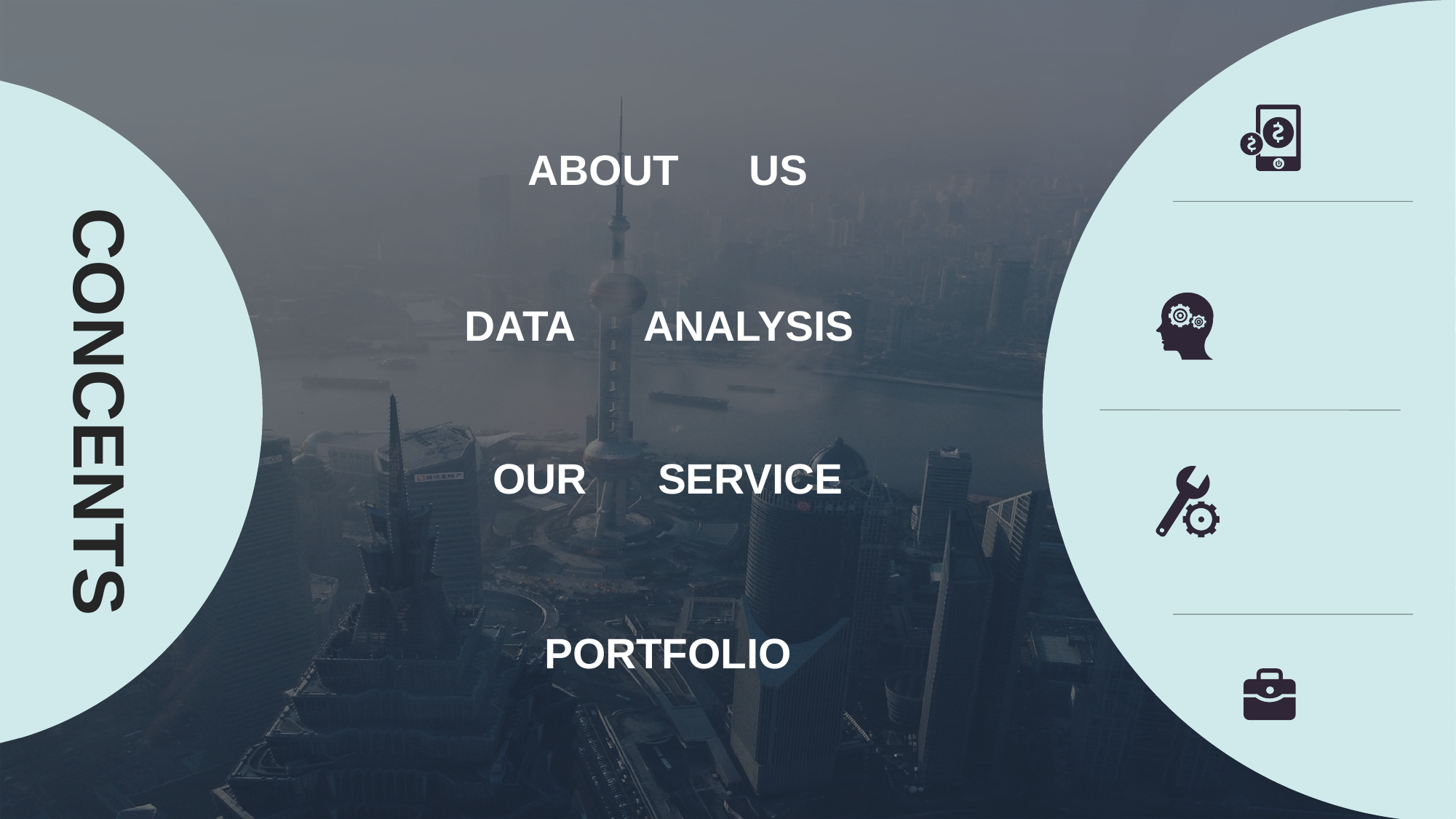

ABOUT      US

DATA      ANALYSIS
CONCENTS

OUR      SERVICE

PORTFOLIO